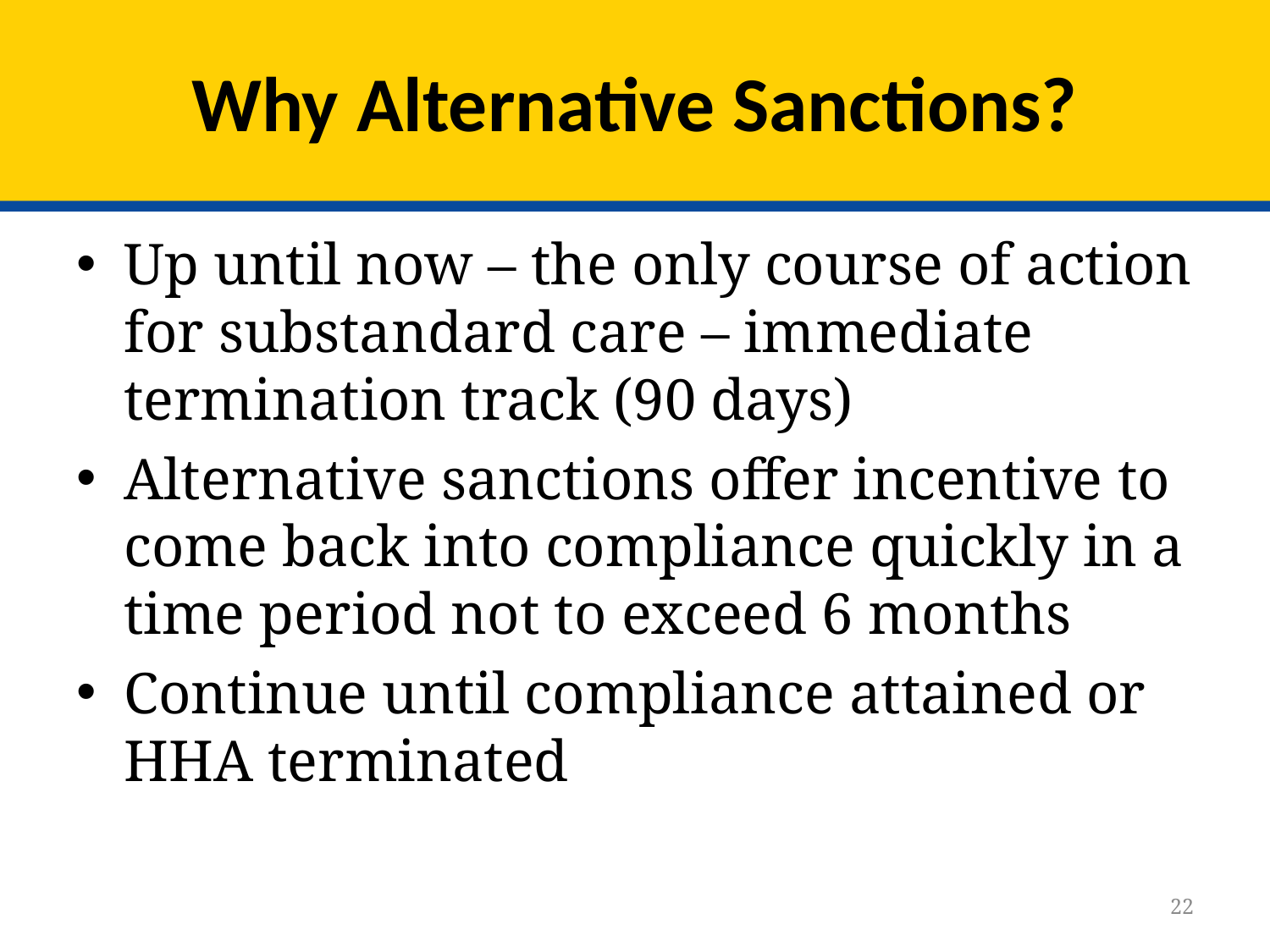

# Why Alternative Sanctions?
Up until now – the only course of action for substandard care – immediate termination track (90 days)
Alternative sanctions offer incentive to come back into compliance quickly in a time period not to exceed 6 months
Continue until compliance attained or HHA terminated
22